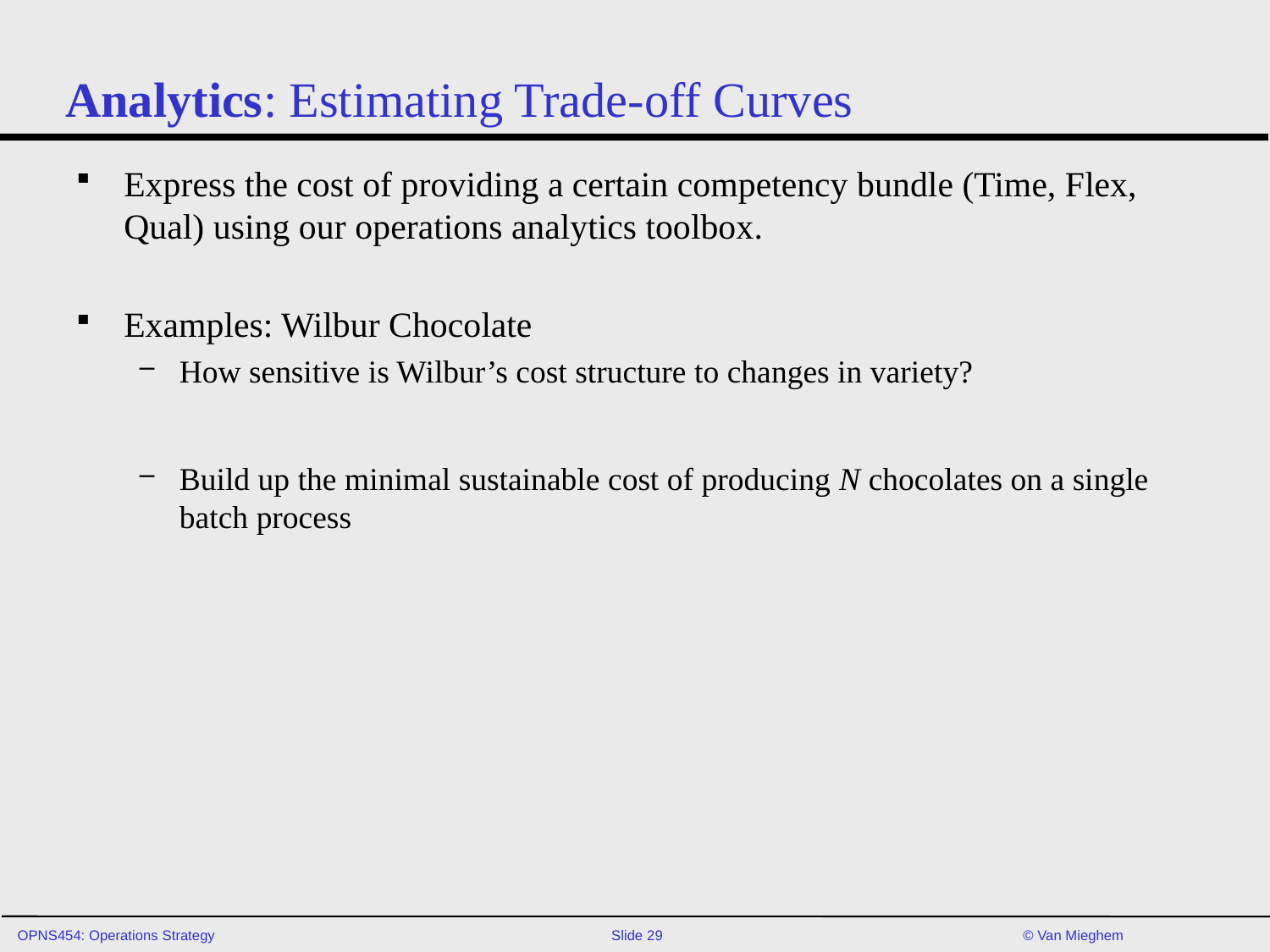

# Analytics: Estimating Trade-off Curves
Express the cost of providing a certain competency bundle (Time, Flex, Qual) using our operations analytics toolbox.

Examples: Wilbur Chocolate
How sensitive is Wilbur’s cost structure to changes in variety?

Build up the minimal sustainable cost of producing N chocolates on a single batch process